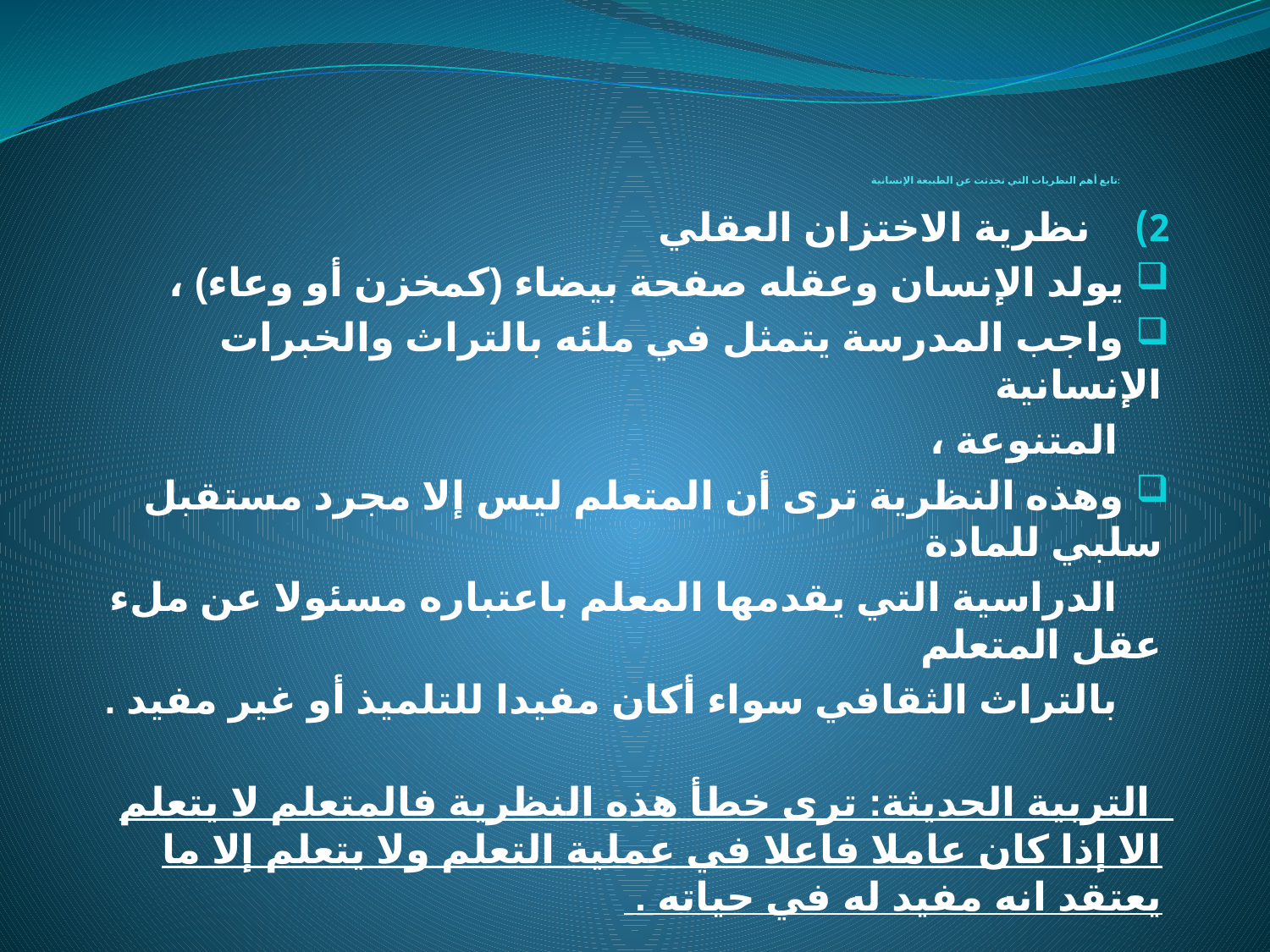

# تابع أهم النظريات التي تحدثت عن الطبيعة الإنسانية:
 نظرية الاختزان العقلي
 يولد الإنسان وعقله صفحة بيضاء (كمخزن أو وعاء) ،
 واجب المدرسة يتمثل في ملئه بالتراث والخبرات الإنسانية
    المتنوعة ،
 وهذه النظرية ترى أن المتعلم ليس إلا مجرد مستقبل سلبي للمادة
    الدراسية التي يقدمها المعلم باعتباره مسئولا عن ملء عقل المتعلم
    بالتراث الثقافي سواء أكان مفيدا للتلميذ أو غير مفيد .
 التربية الحديثة: ترى خطأ هذه النظرية فالمتعلم لا يتعلم الا إذا كان عاملا فاعلا في عملية التعلم ولا يتعلم إلا ما يعتقد انه مفيد له في حياته .